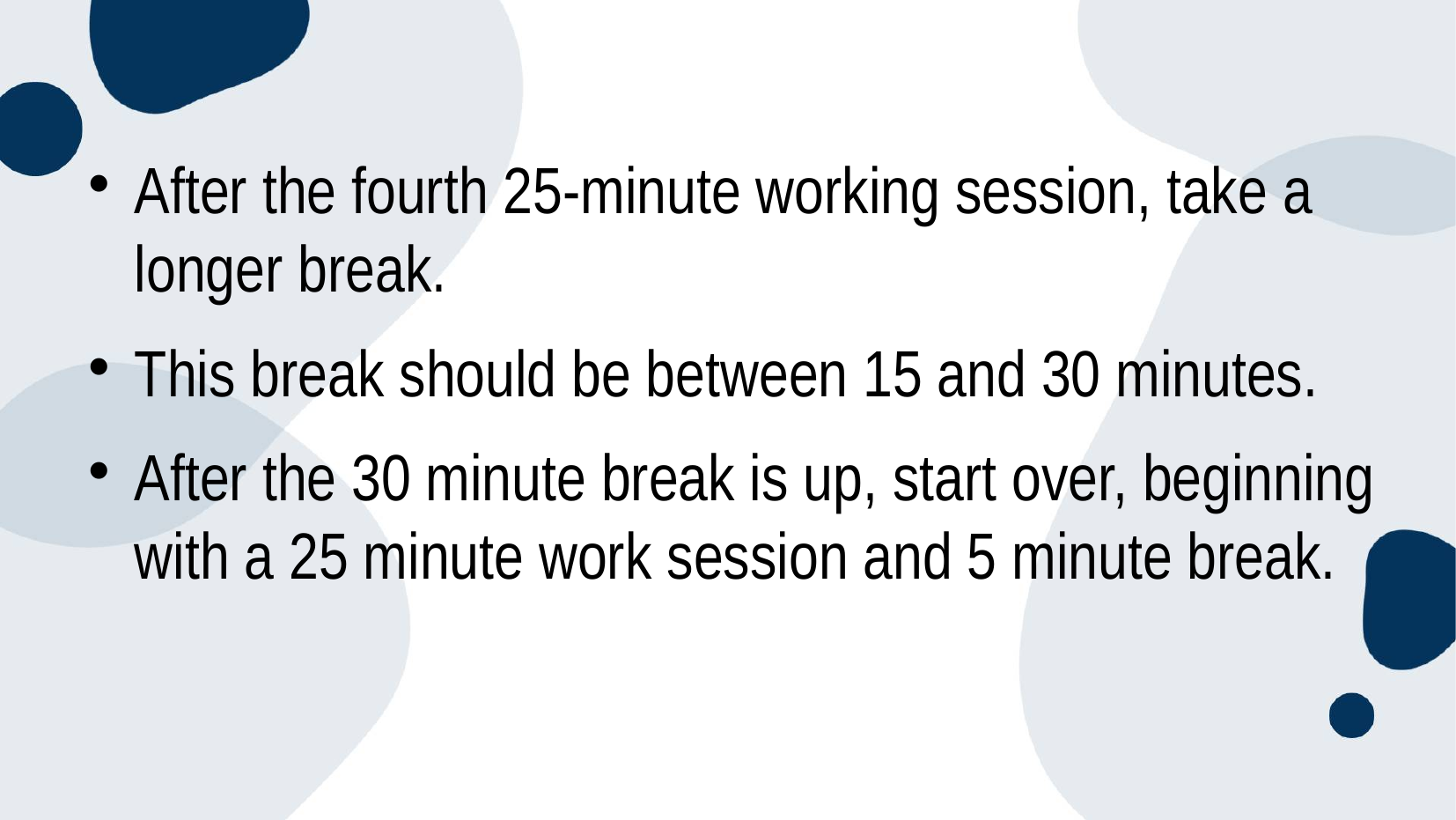

After the fourth 25-minute working session, take a longer break.
This break should be between 15 and 30 minutes.
After the 30 minute break is up, start over, beginning with a 25 minute work session and 5 minute break.